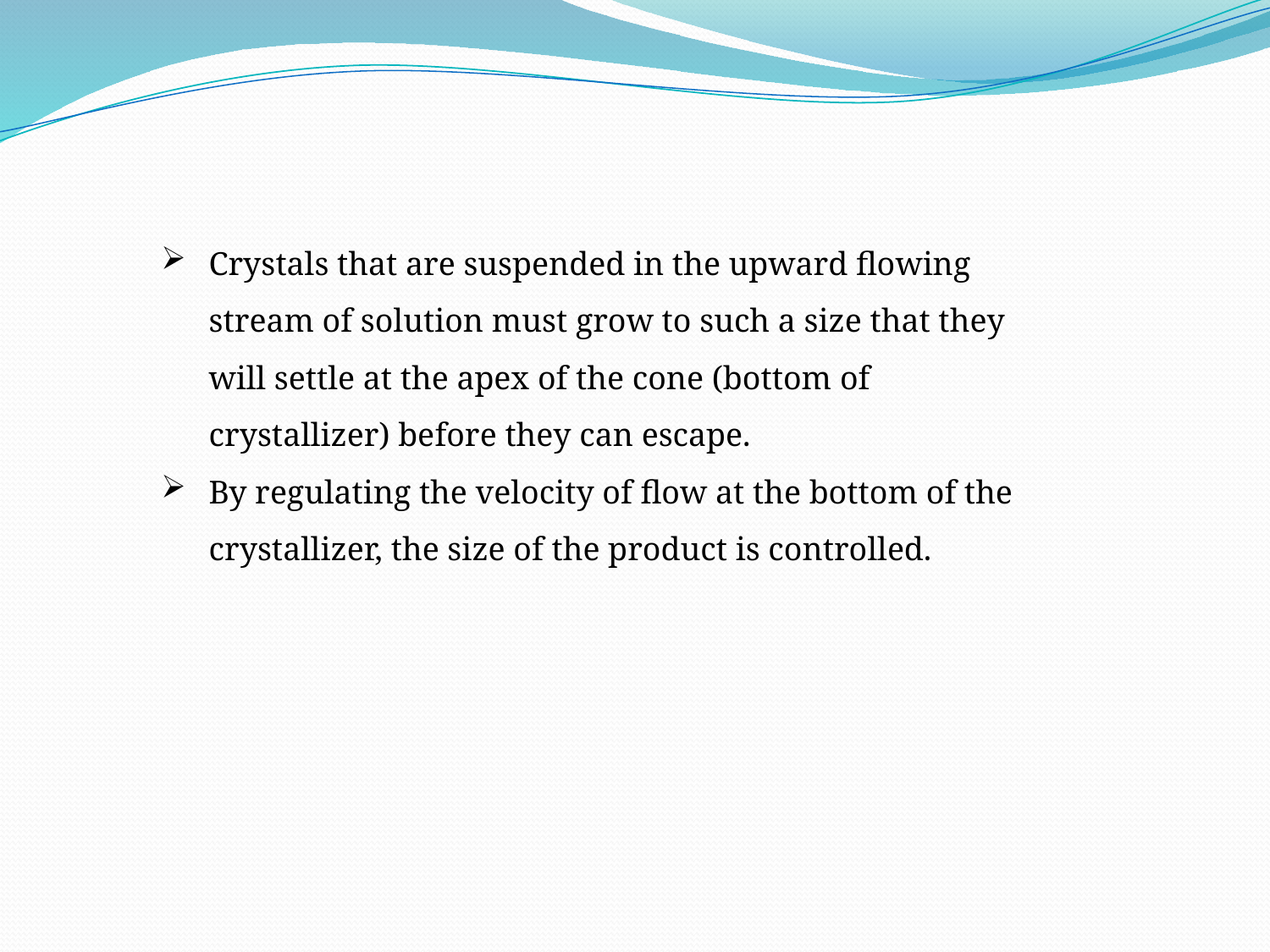

Crystals that are suspended in the upward flowing stream of solution must grow to such a size that they will settle at the apex of the cone (bottom of crystallizer) be­fore they can escape.
By regulating the velocity of flow at the bottom of the crystallizer, the size of the product is controlled.